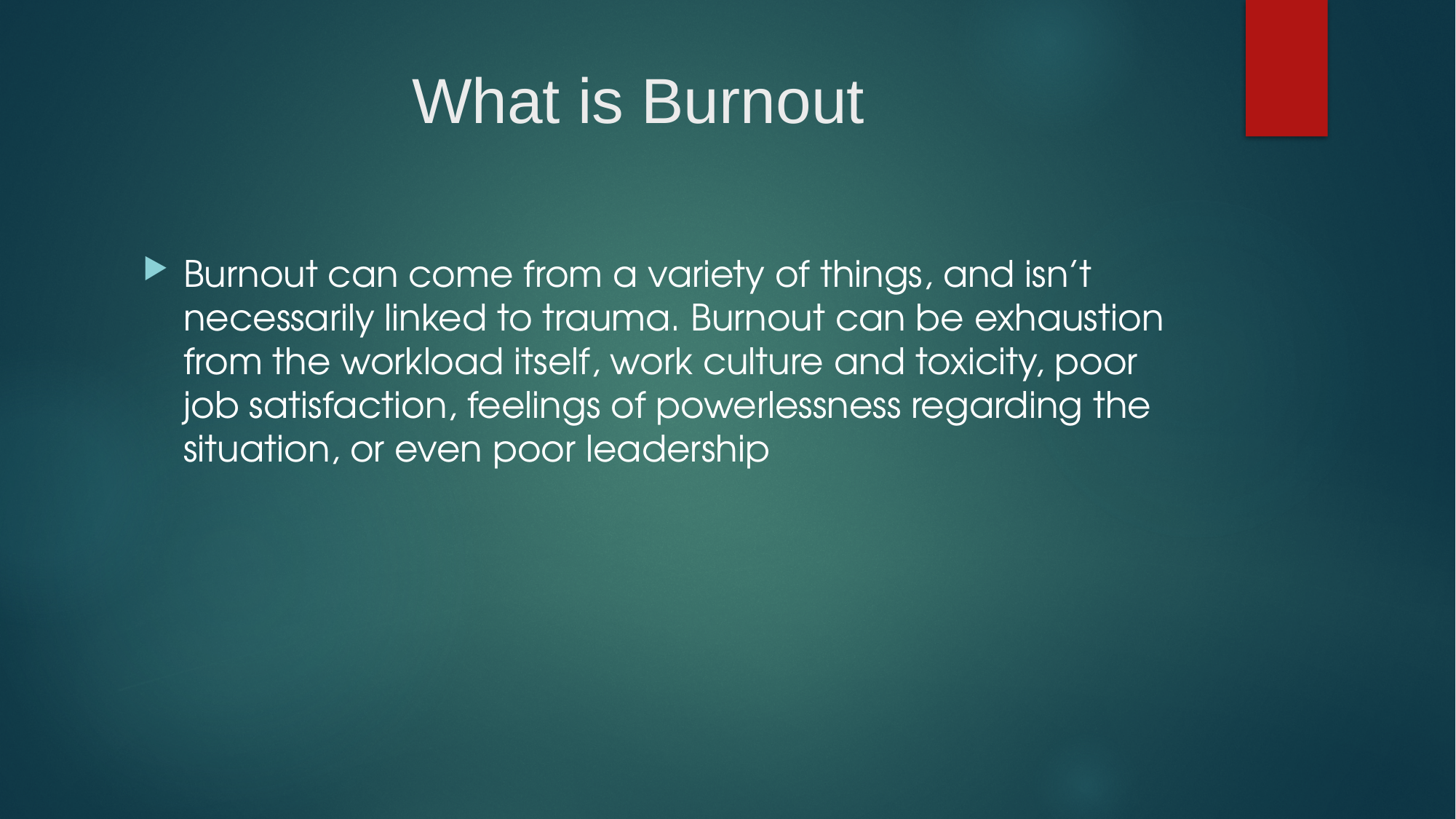

# What is Burnout
Burnout can come from a variety of things, and isn’t necessarily linked to trauma. Burnout can be exhaustion from the workload itself, work culture and toxicity, poor job satisfaction, feelings of powerlessness regarding the situation, or even poor leadership